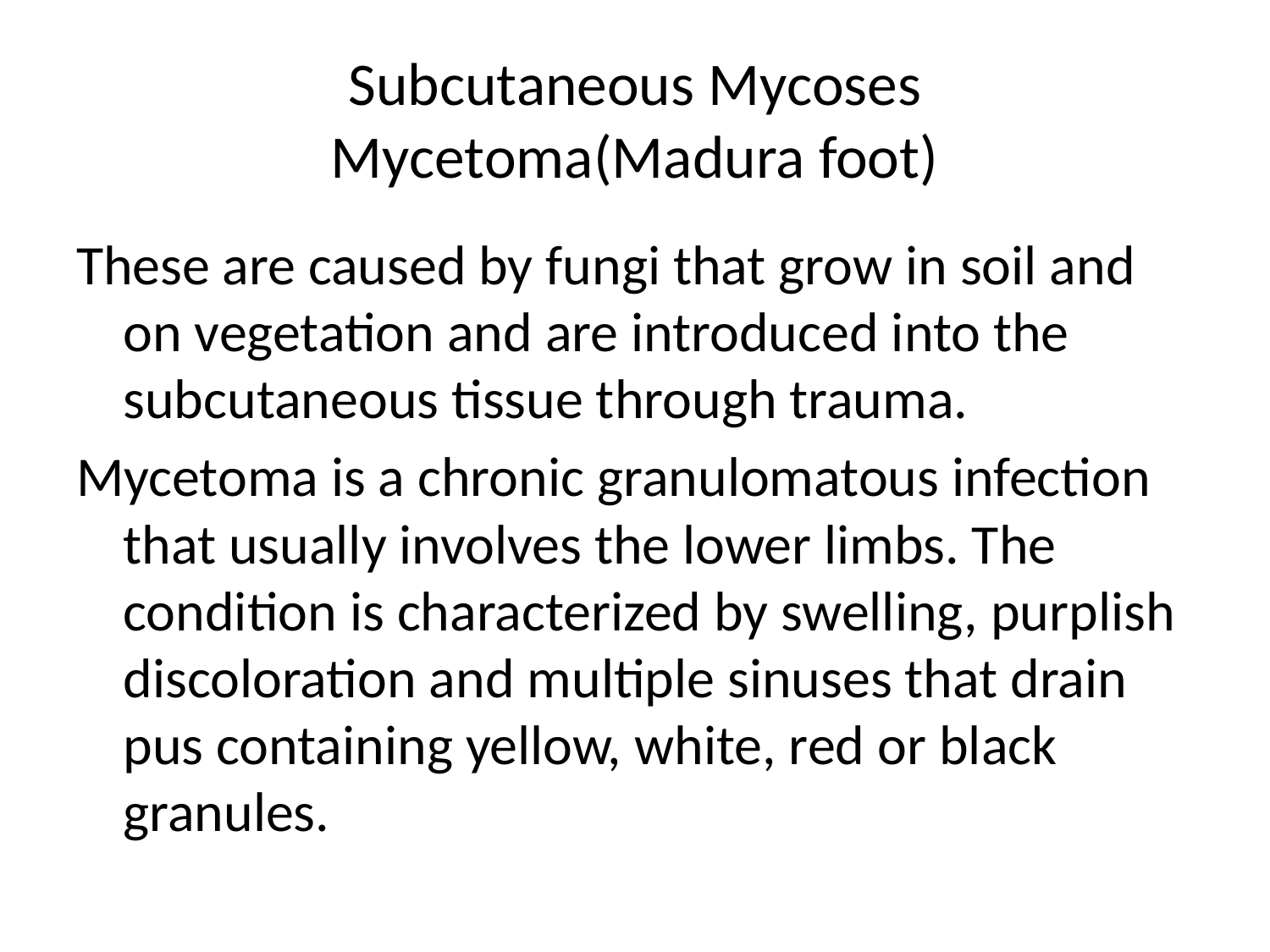

# Subcutaneous Mycoses Mycetoma(Madura foot)
These are caused by fungi that grow in soil and on vegetation and are introduced into the subcutaneous tissue through trauma.
Mycetoma is a chronic granulomatous infection that usually involves the lower limbs. The condition is characterized by swelling, purplish discoloration and multiple sinuses that drain pus containing yellow, white, red or black granules.